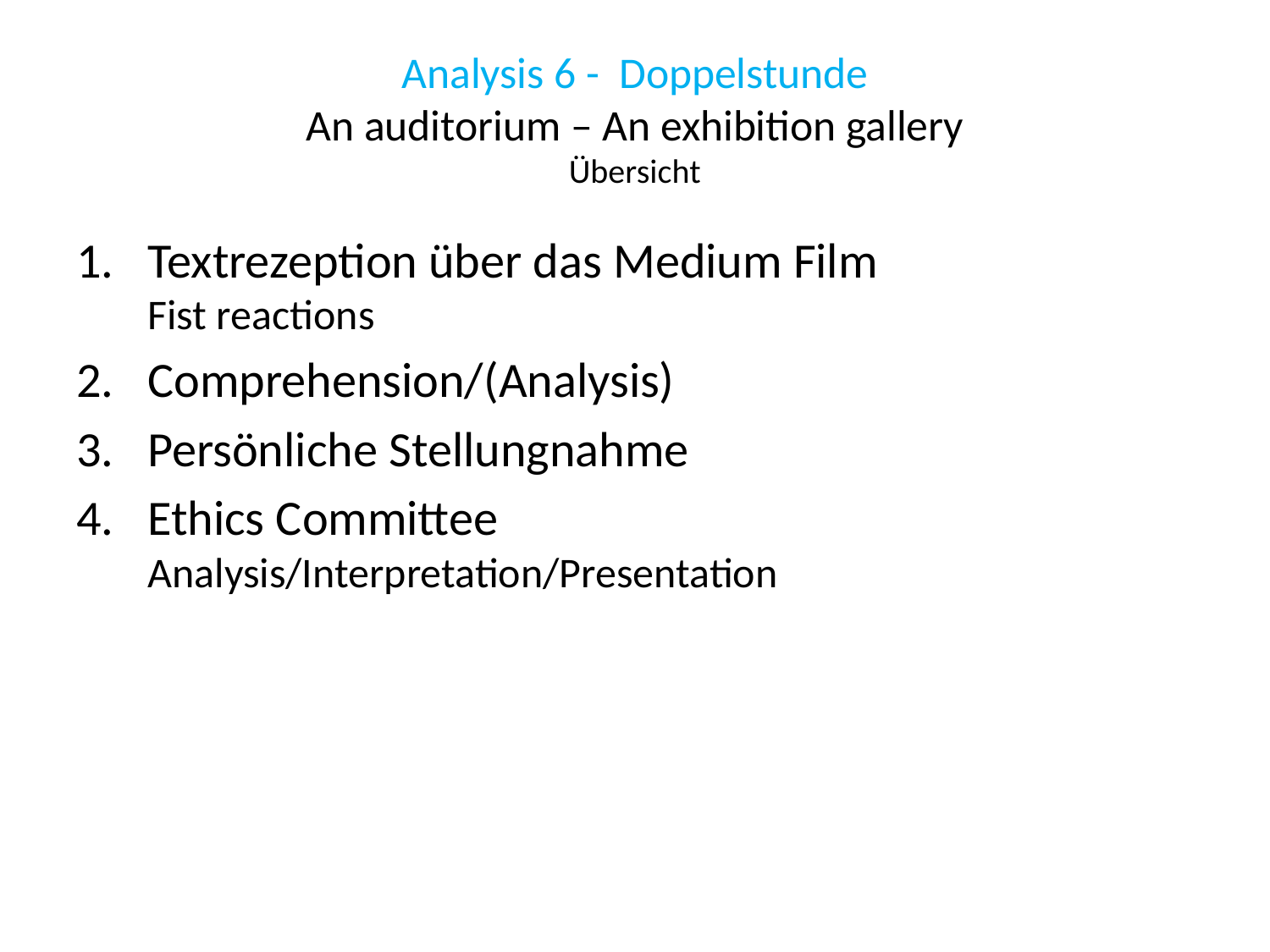

# Analysis 6 -  Doppelstunde An auditorium – An exhibition gallery Übersicht
Textrezeption über das Medium Film
Fist reactions
Comprehension/(Analysis)
Persönliche Stellungnahme
Ethics Committee
Analysis/Interpretation/Presentation